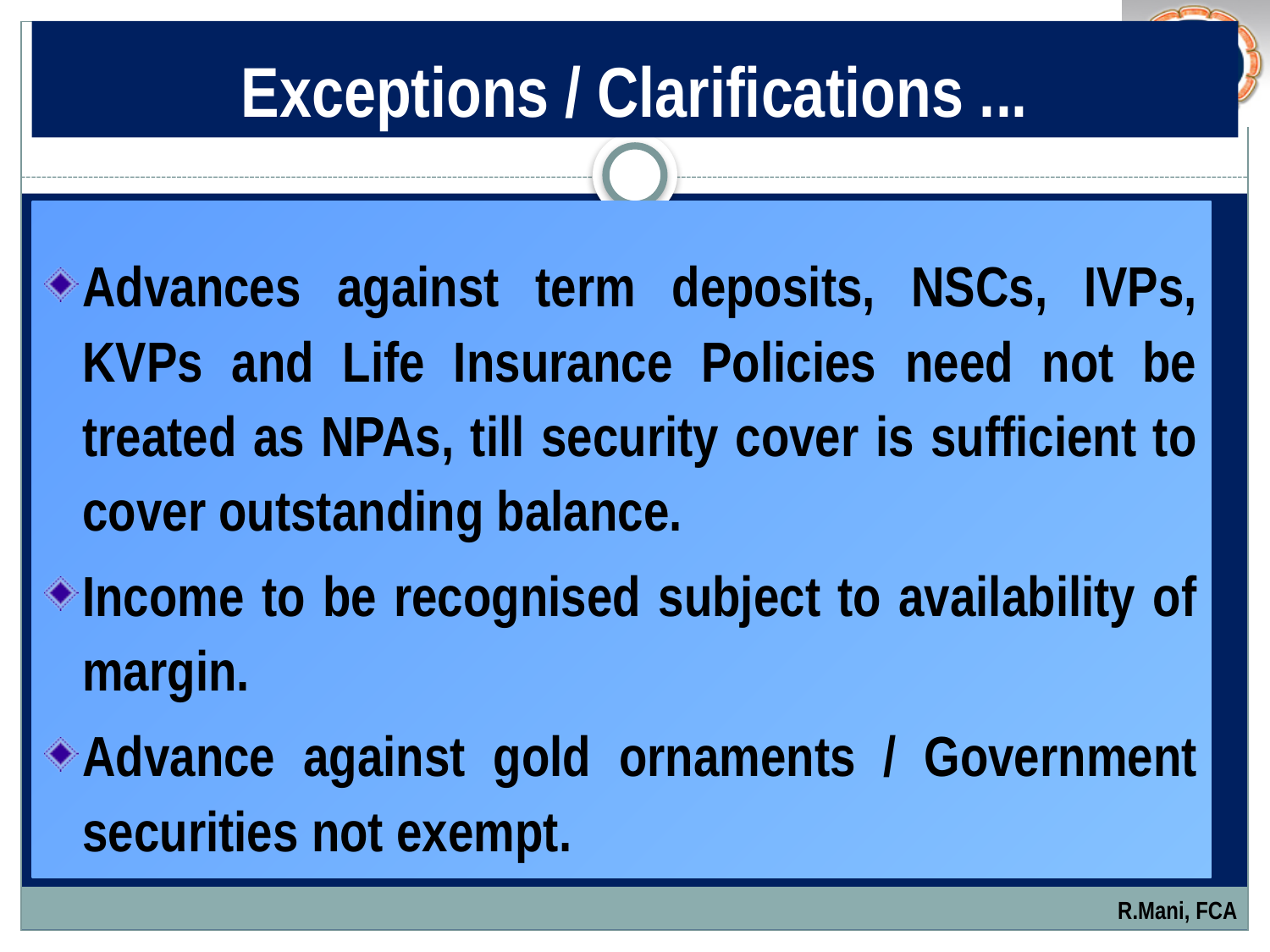

# Exceptions / Clarifications ...

Advances against term deposits, NSCs, IVPs, KVPs and Life Insurance Policies need not be treated as NPAs, till security cover is sufficient to cover outstanding balance.
Income to be recognised subject to availability of margin.
Advance against gold ornaments / Government securities not exempt.